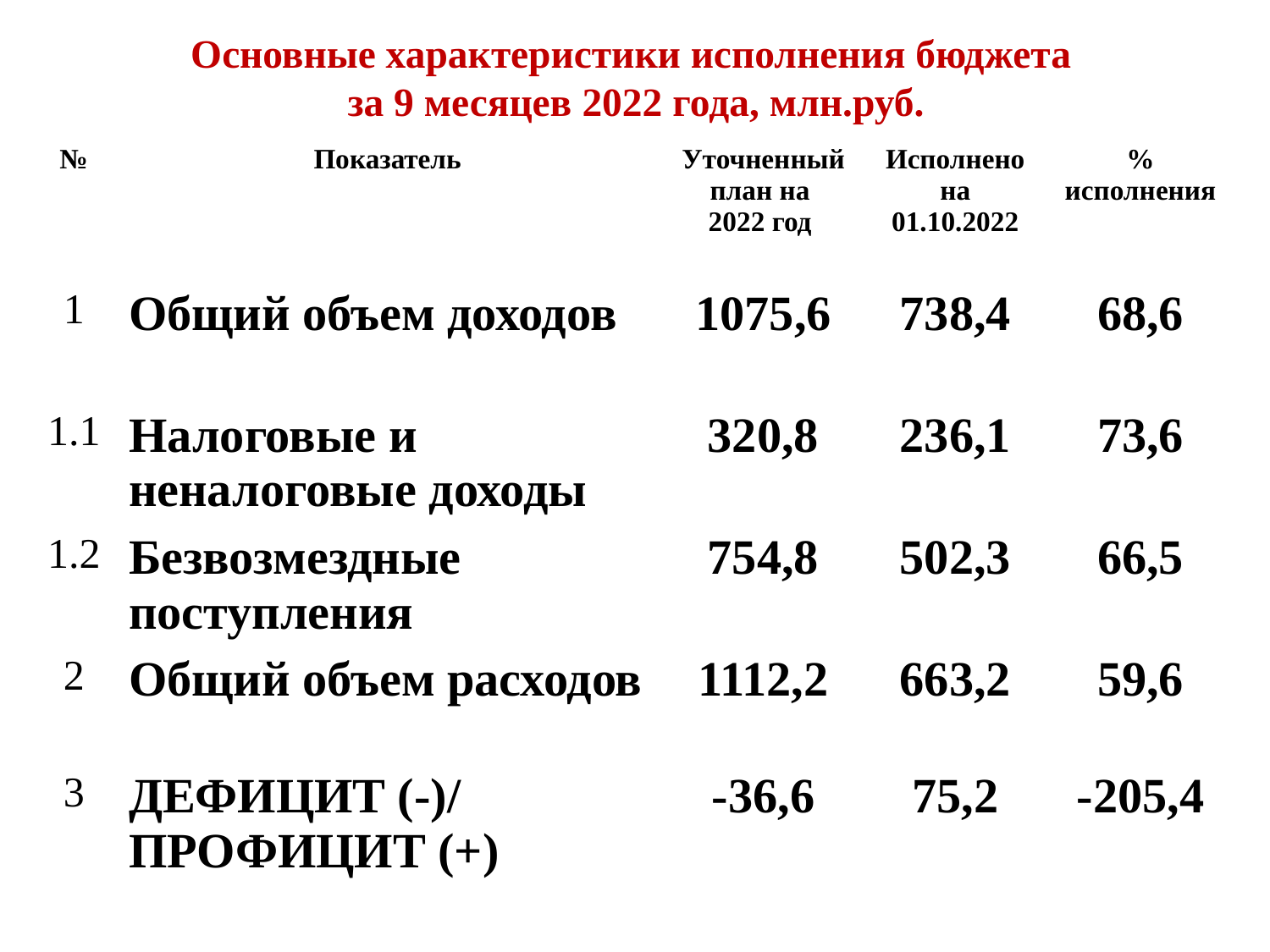

# Основные характеристики исполнения бюджета за 9 месяцев 2022 года, млн.руб.
| № | Показатель | Уточненный план на 2022 год | Исполнено на 01.10.2022 | % исполнения |
| --- | --- | --- | --- | --- |
| 1 | Общий объем доходов | 1075,6 | 738,4 | 68,6 |
| 1.1 | Налоговые и неналоговые доходы | 320,8 | 236,1 | 73,6 |
| 1.2 | Безвозмездные поступления | 754,8 | 502,3 | 66,5 |
| 2 | Общий объем расходов | 1112,2 | 663,2 | 59,6 |
| 3 | ДЕФИЦИТ (-)/ ПРОФИЦИТ (+) | -36,6 | 75,2 | -205,4 |